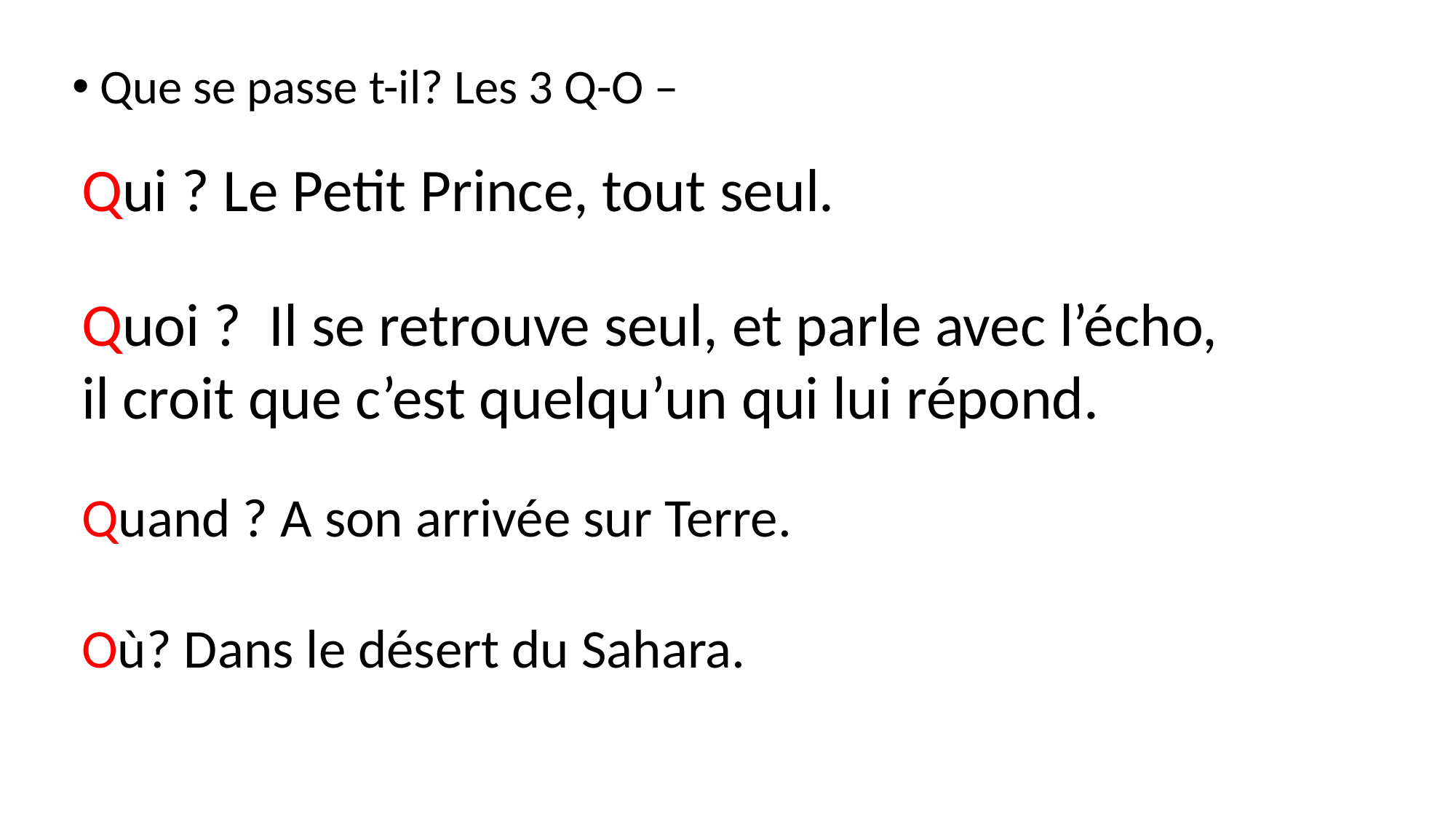

Que se passe t-il? Les 3 Q-O –

Qui ? Le Petit Prince, tout seul.
Quoi ?  Il se retrouve seul, et parle avec l’écho, il croit que c’est quelqu’un qui lui répond.

Quand ? A son arrivée sur Terre.

Où? Dans le désert du Sahara.